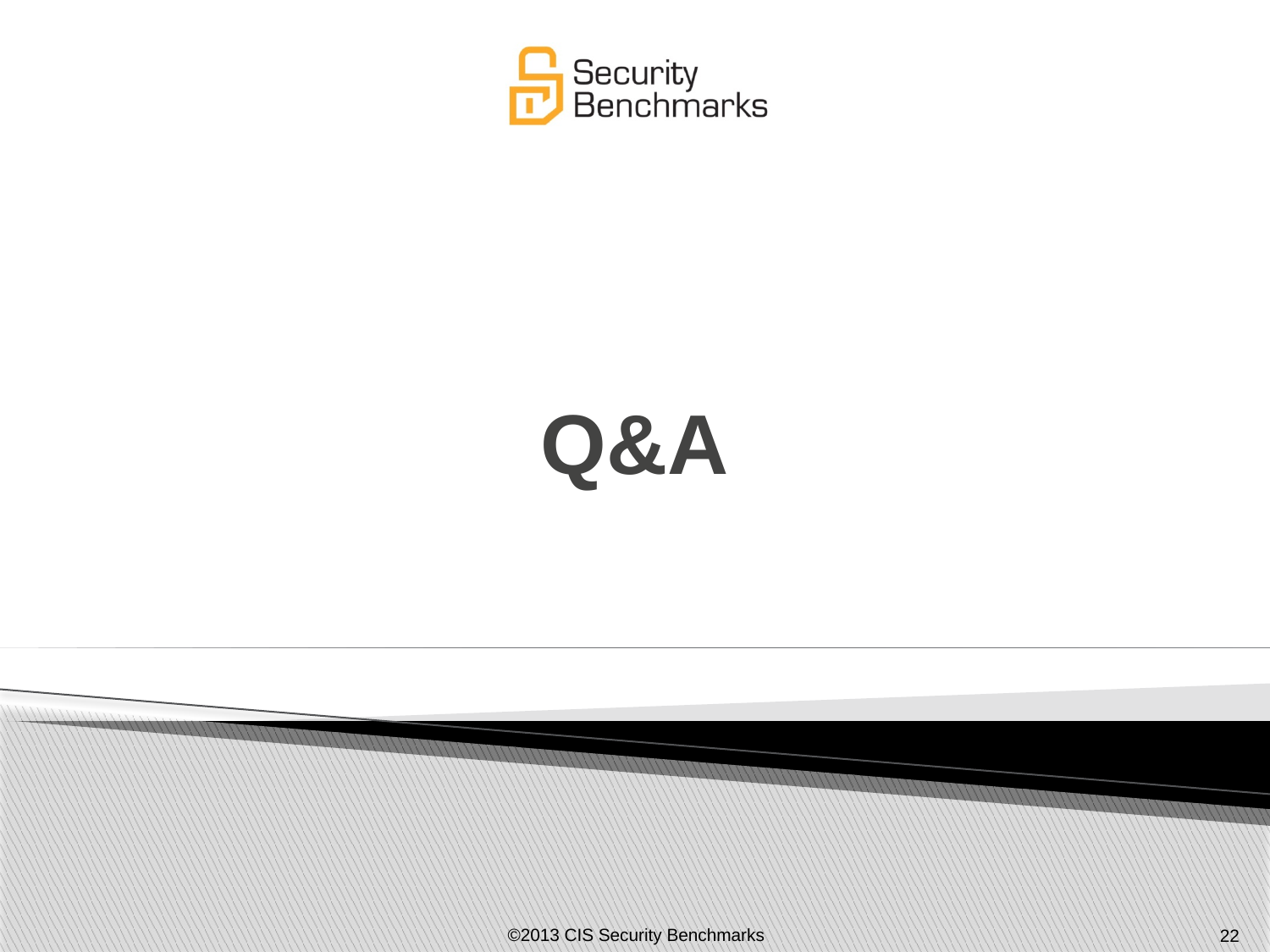

# Q&A

©2013 CIS Security Benchmarks
22